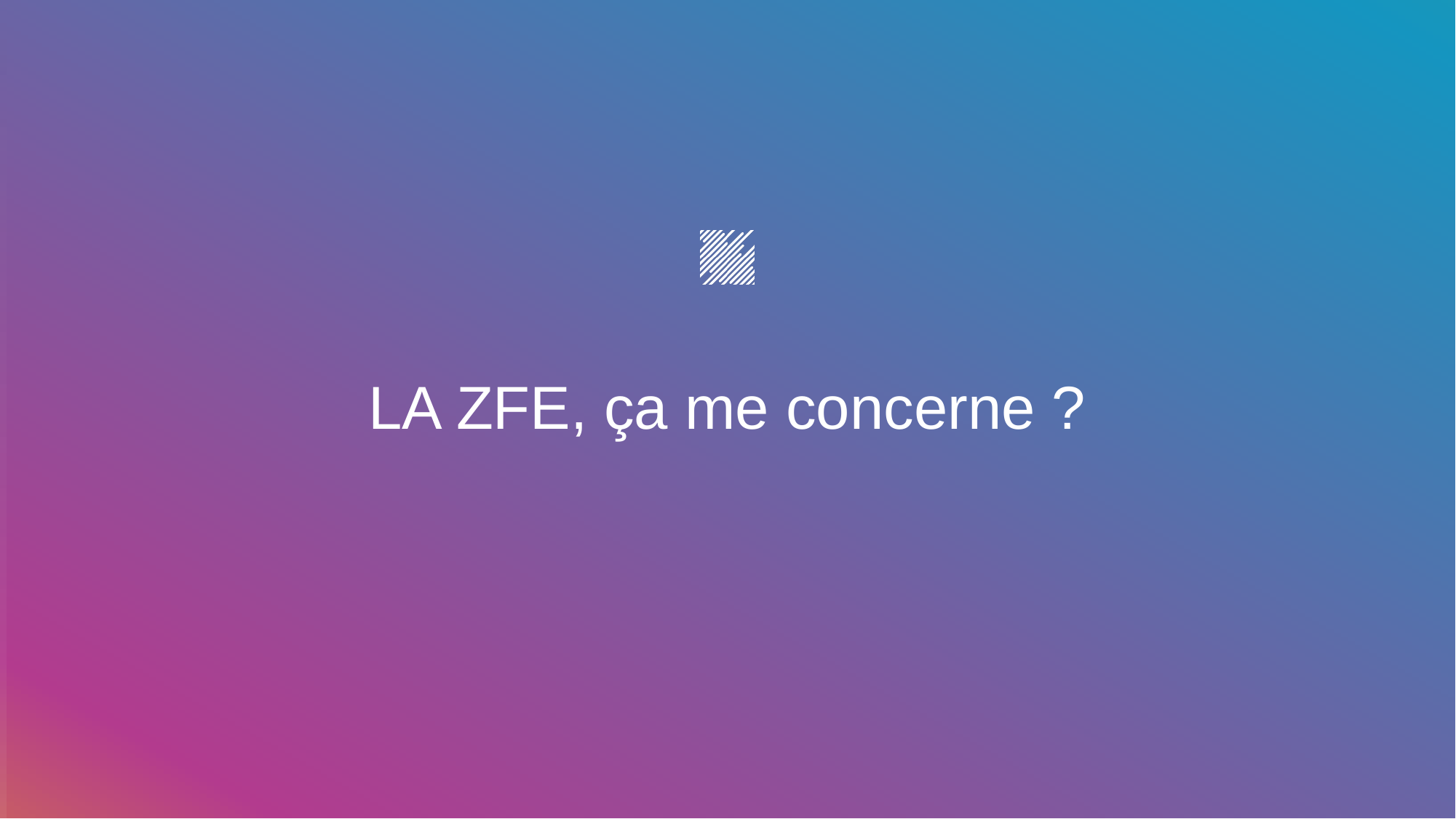

# LA ZFE, ça me concerne ?